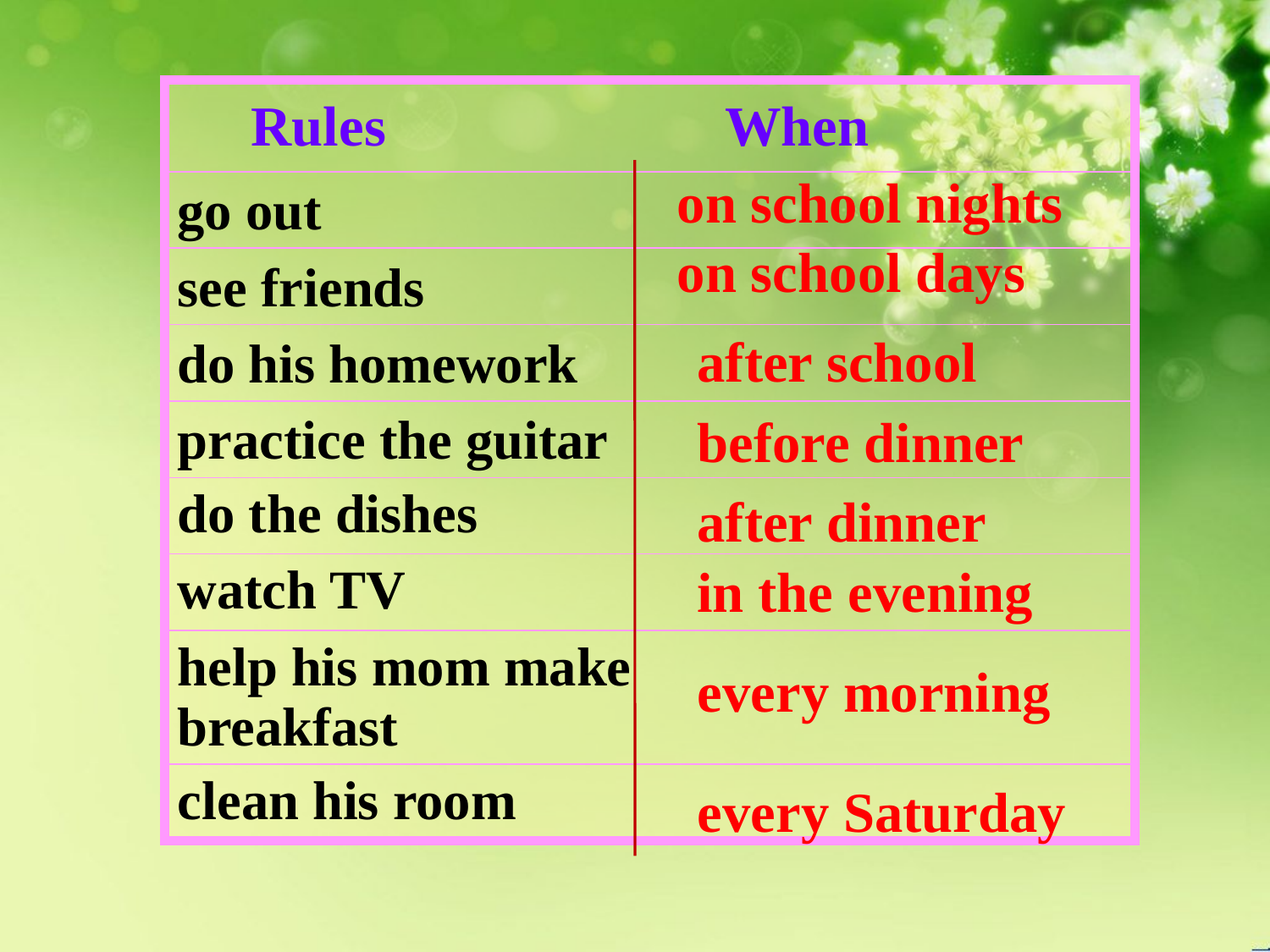

| Rules When |
| --- |
| go out |
| see friends |
| do his homework |
| practice the guitar |
| do the dishes |
| watch TV |
| help his mom make breakfast |
| clean his room |
on school nights
on school days
after school
before dinner
after dinner
in the evening
every morning
every Saturday